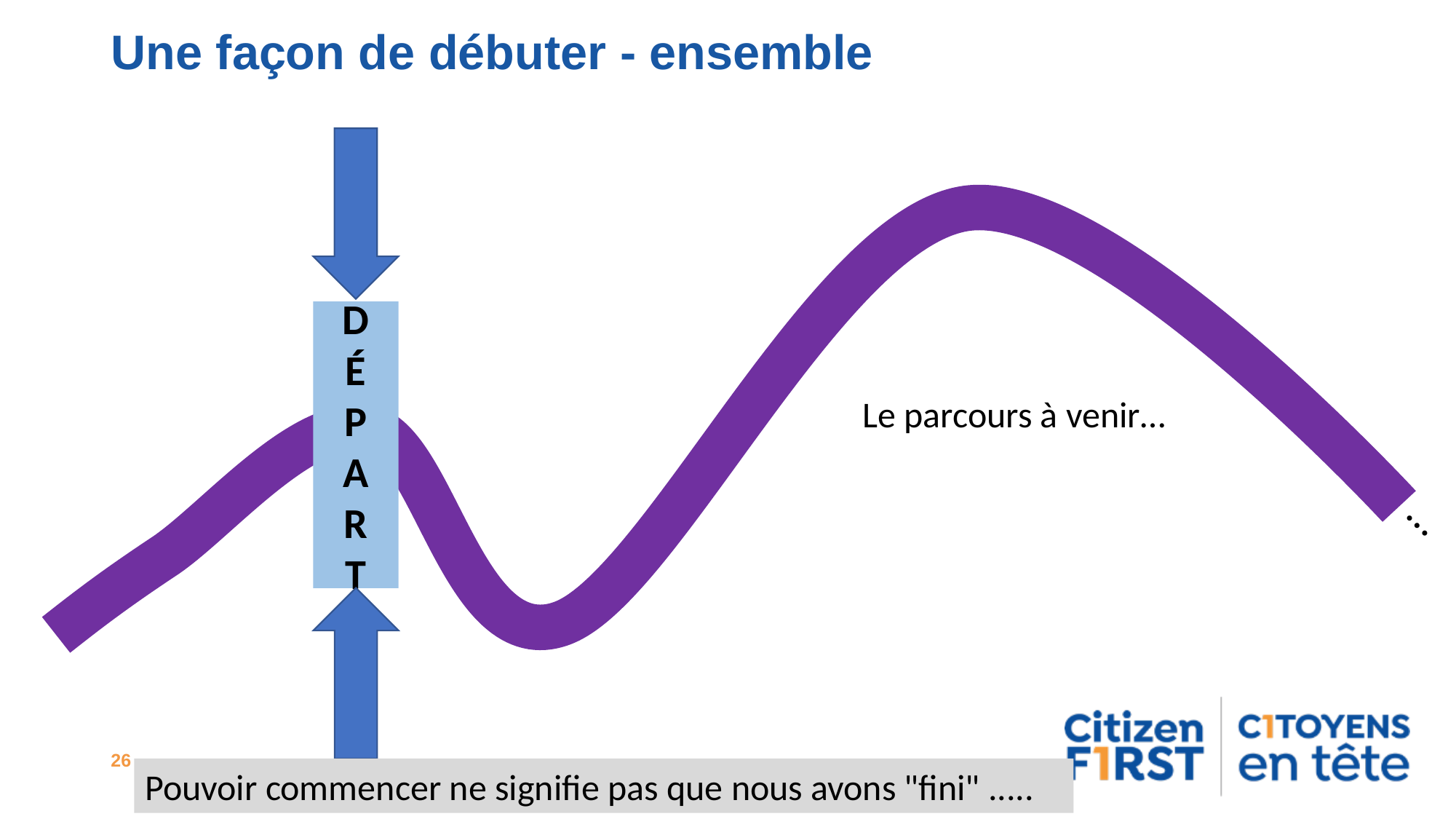

# Une façon de débuter - ensemble

D
É
P
A
R
T
Le parcours à venir…
…

26
Pouvoir commencer ne signifie pas que nous avons "fini" .....